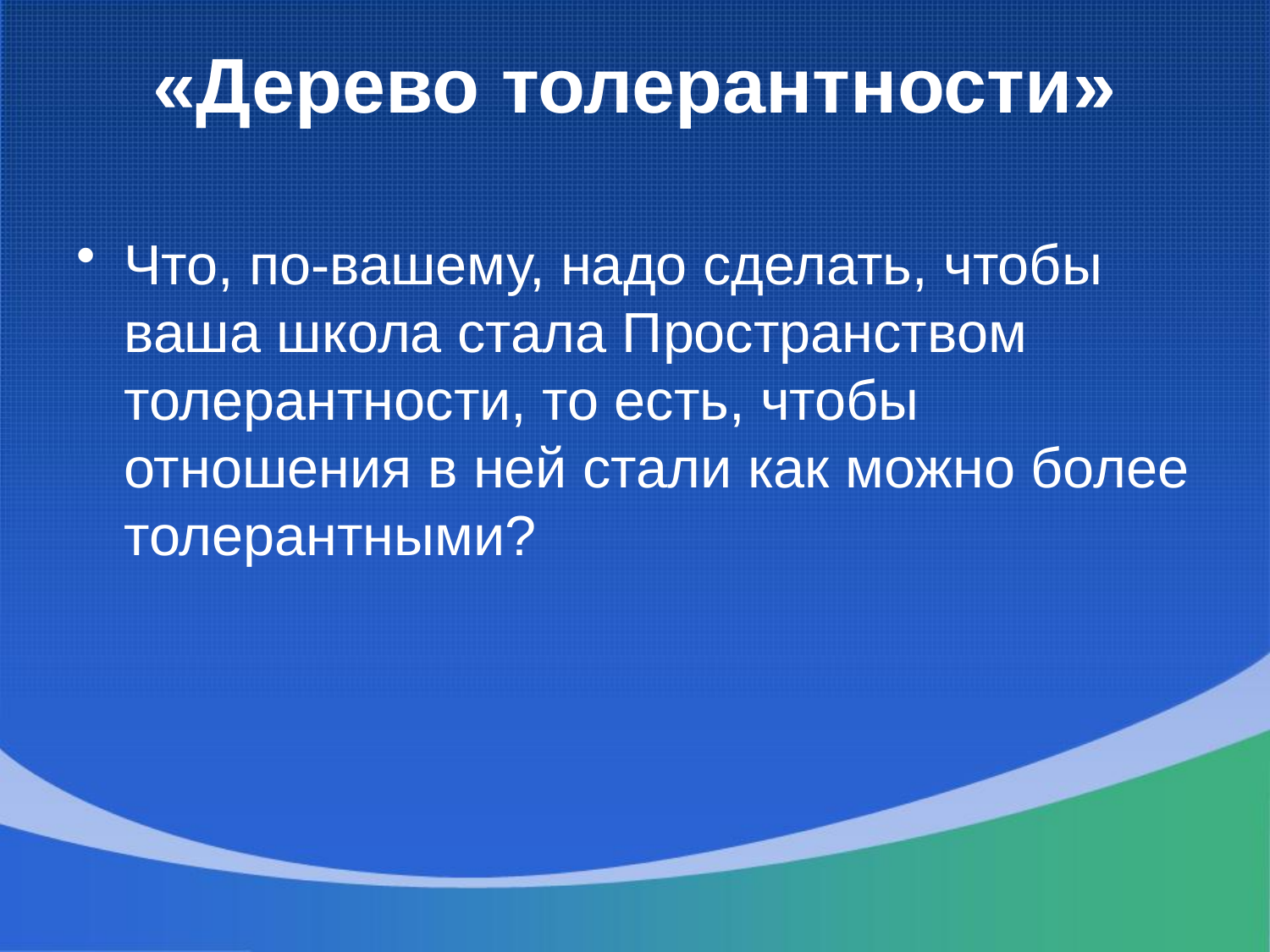

# «Дерево толерантности»
Что, по-вашему, надо сделать, чтобы ваша школа стала Пространством толерантности, то есть, чтобы отношения в ней стали как можно более толерантными?